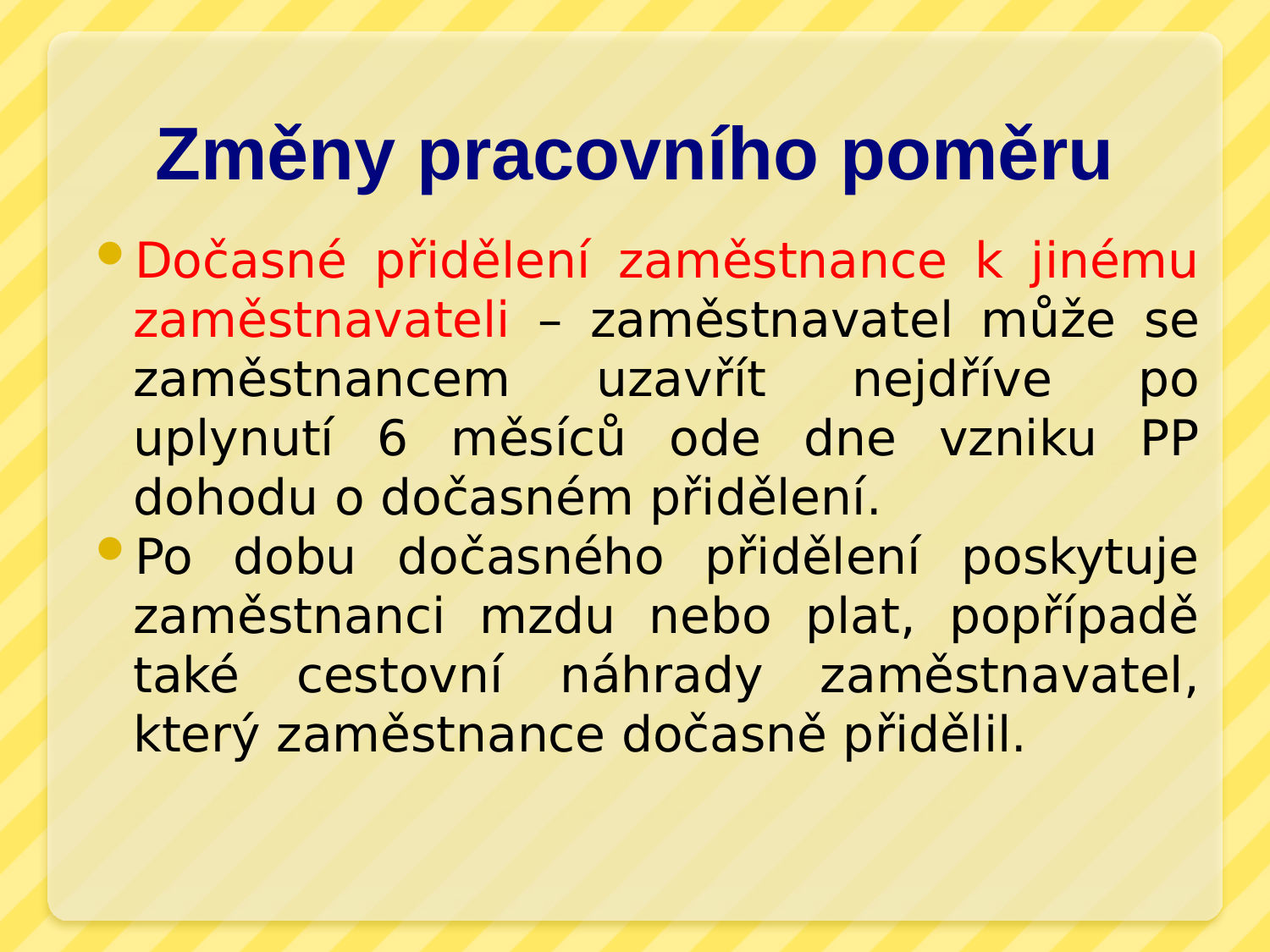

# Změny pracovního poměru
Dočasné přidělení zaměstnance k jinému zaměstnavateli – zaměstnavatel může se zaměstnancem uzavřít nejdříve po uplynutí 6 měsíců ode dne vzniku PP dohodu o dočasném přidělení.
Po dobu dočasného přidělení poskytuje zaměstnanci mzdu nebo plat, popřípadě také cestovní náhrady zaměstnavatel, který zaměstnance dočasně přidělil.